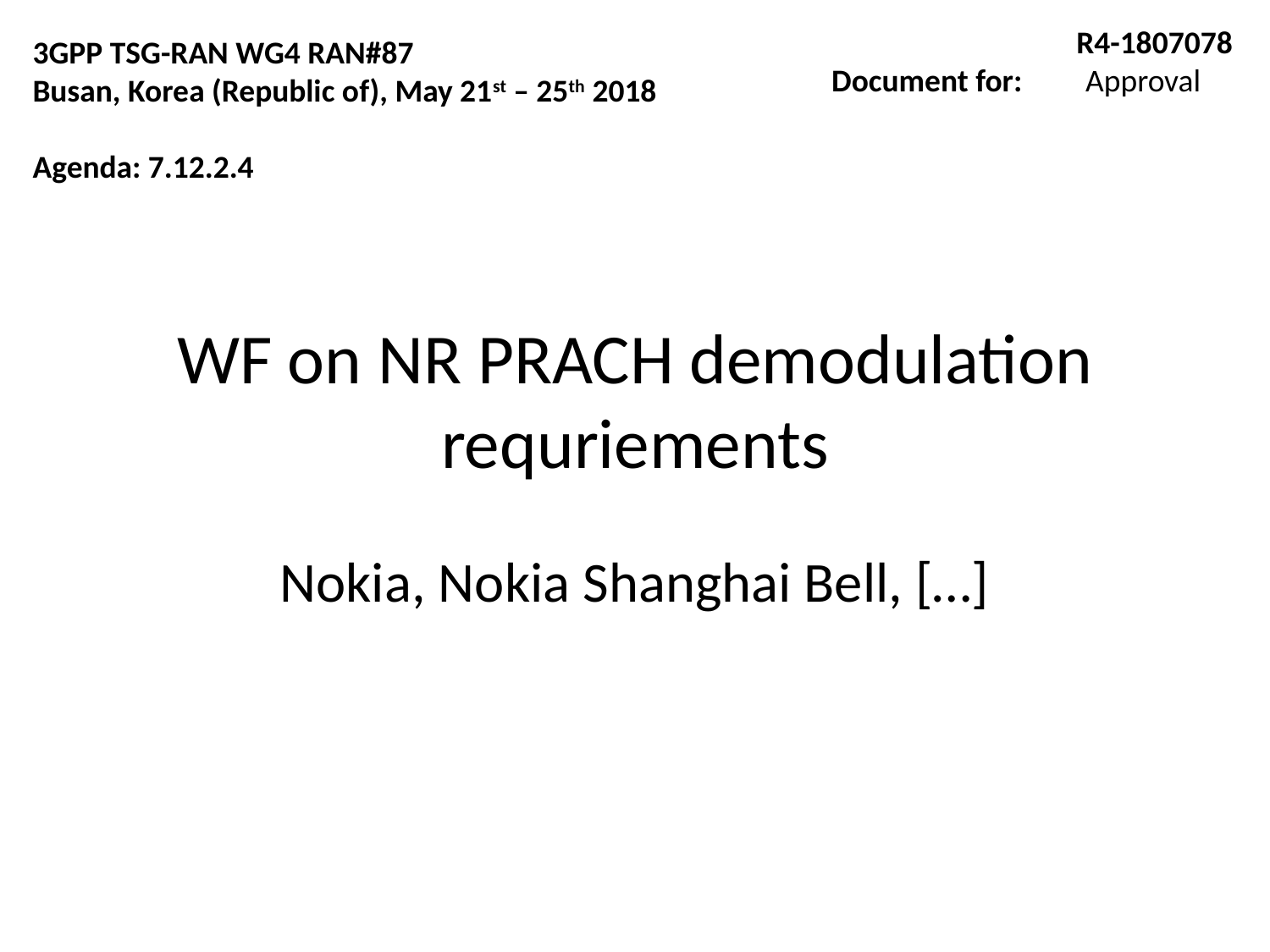

R4-1807078
Document for:	Approval
3GPP TSG-RAN WG4 RAN#87
Busan, Korea (Republic of), May 21st – 25th 2018

Agenda: 7.12.2.4
# WF on NR PRACH demodulation requriements
Nokia, Nokia Shanghai Bell, […]